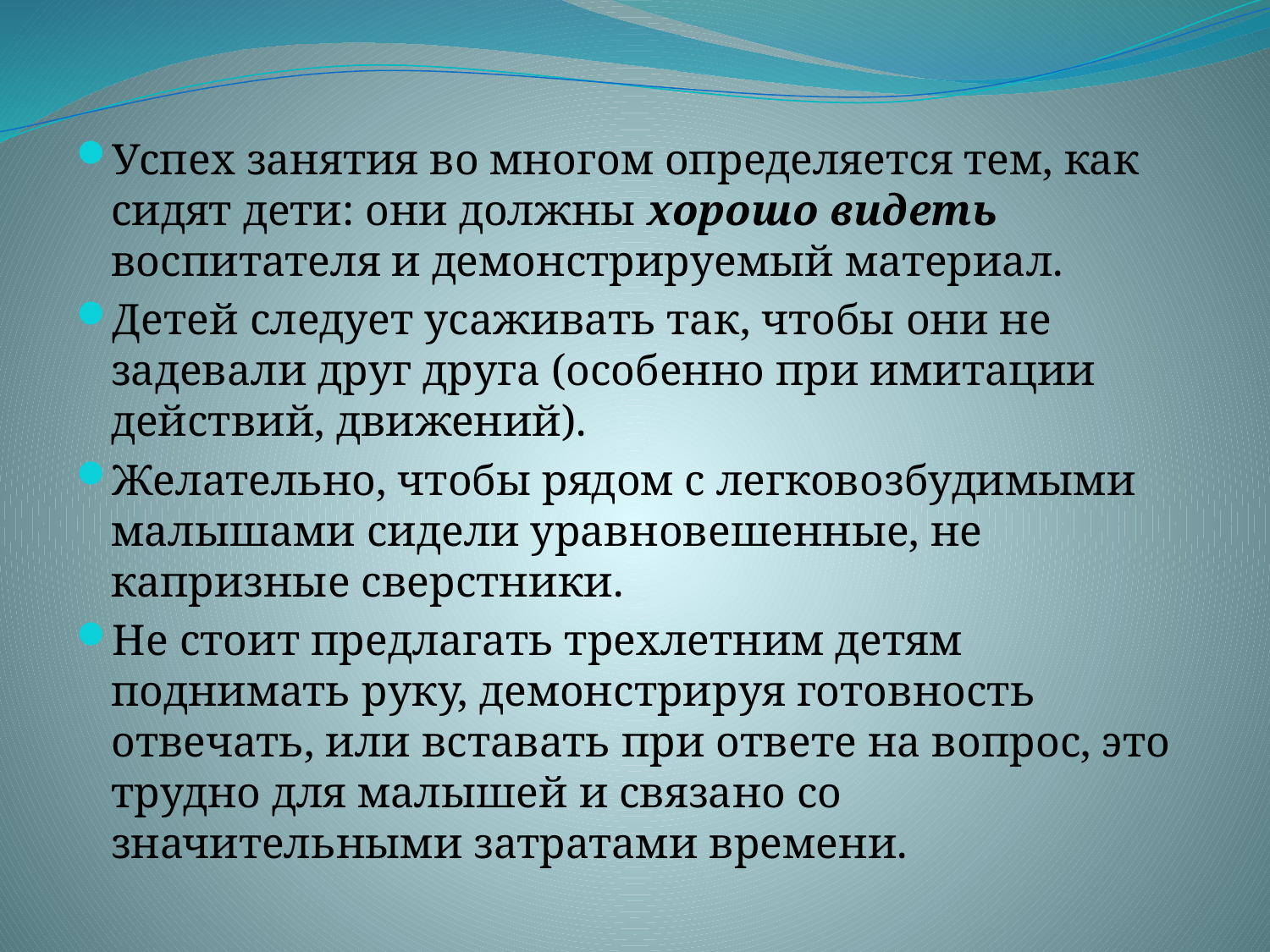

#
Успех занятия во многом определяется тем, как сидят дети: они должны хорошо видеть воспитателя и демонстрируемый материал.
Детей следует усаживать так, чтобы они не задевали друг друга (особенно при имитации действий, движений).
Желательно, чтобы рядом с легковозбудимыми малышами сидели уравновешенные, не капризные сверстники.
Не стоит предлагать трехлетним детям поднимать руку, демонстрируя готовность отвечать, или вставать при ответе на вопрос, это трудно для малышей и связано со значительными затратами времени.